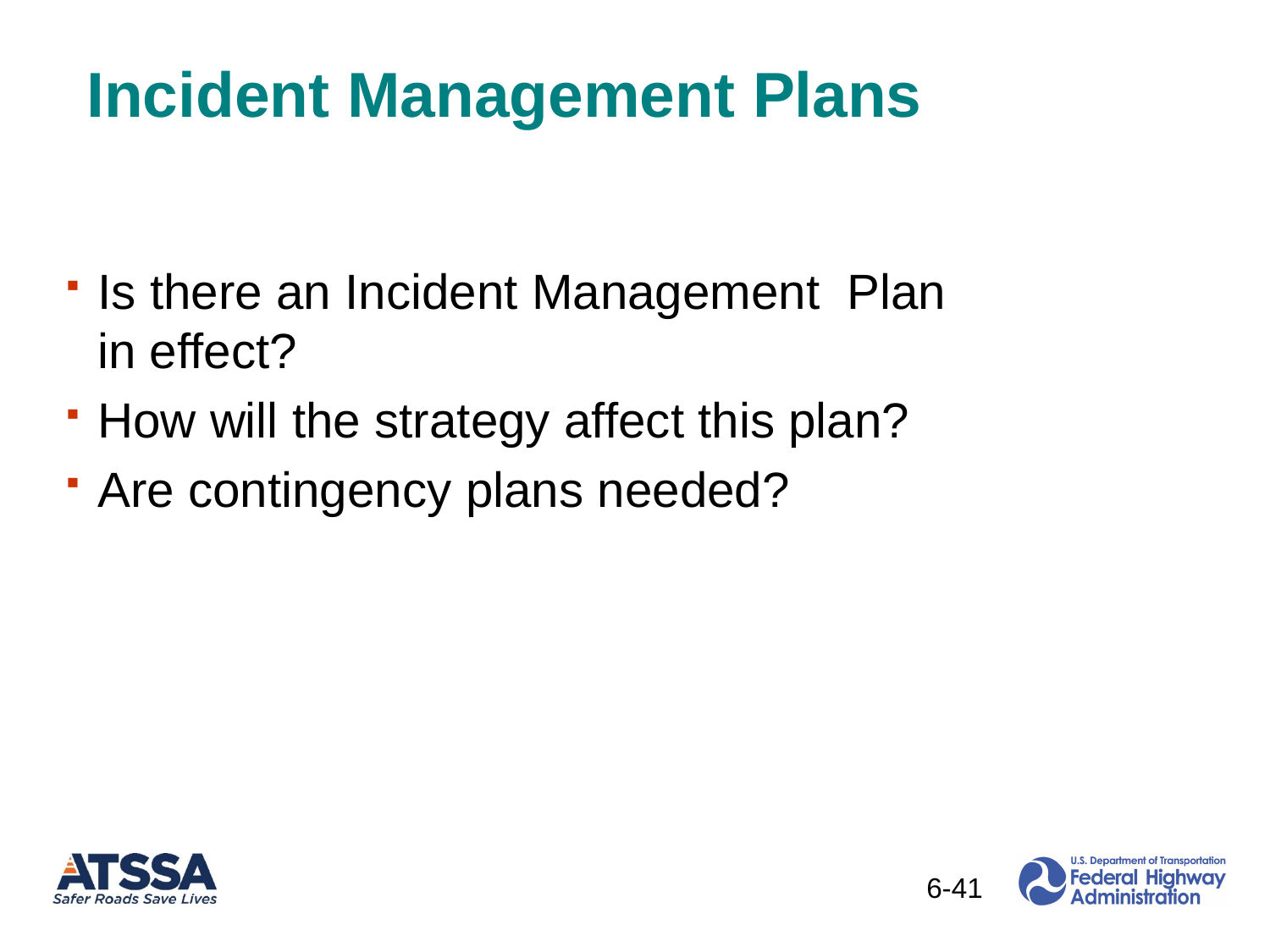

# Incident Management Plans
Is there an Incident Management  Plan in effect?
How will the strategy affect this plan?
Are contingency plans needed?